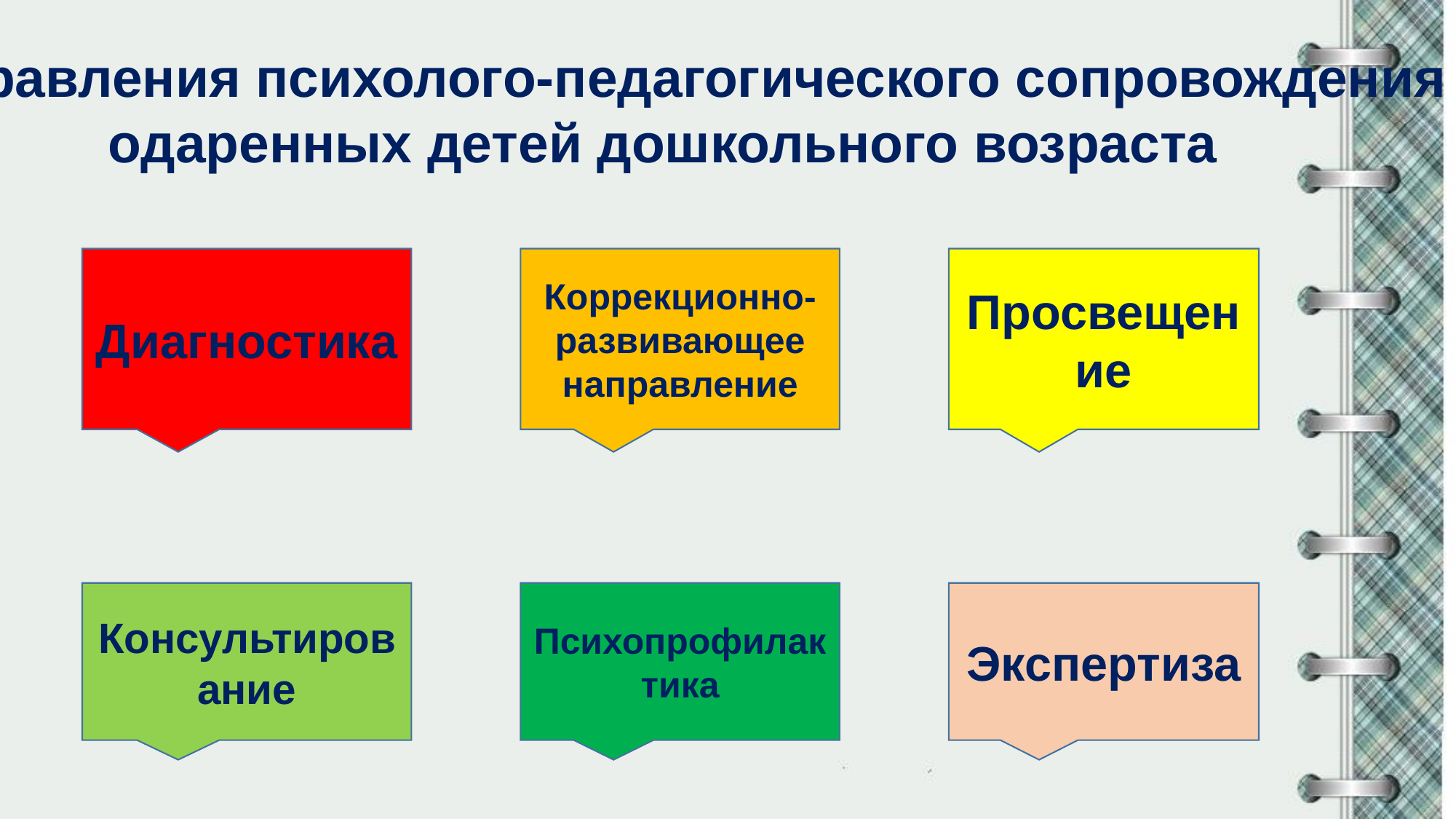

Направления психолого-педагогического сопровождения
одаренных детей дошкольного возраста
Диагностика
Коррекционно-развивающее направление
Просвещение
Консультирование
Психопрофилактика
Экспертиза